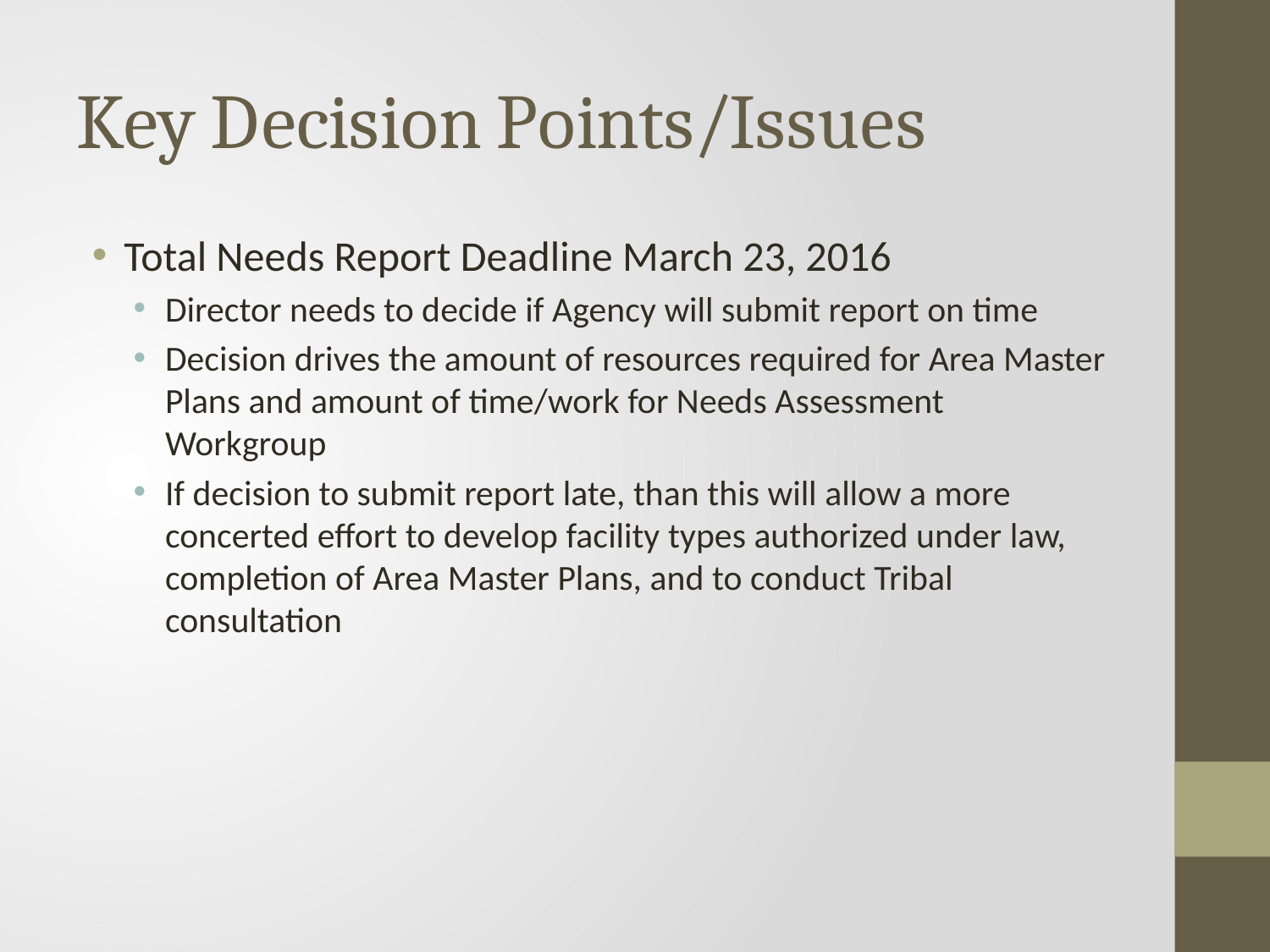

# Key Decision Points/Issues
Total Needs Report Deadline March 23, 2016
Director needs to decide if Agency will submit report on time
Decision drives the amount of resources required for Area Master Plans and amount of time/work for Needs Assessment Workgroup
If decision to submit report late, than this will allow a more concerted effort to develop facility types authorized under law, completion of Area Master Plans, and to conduct Tribal consultation